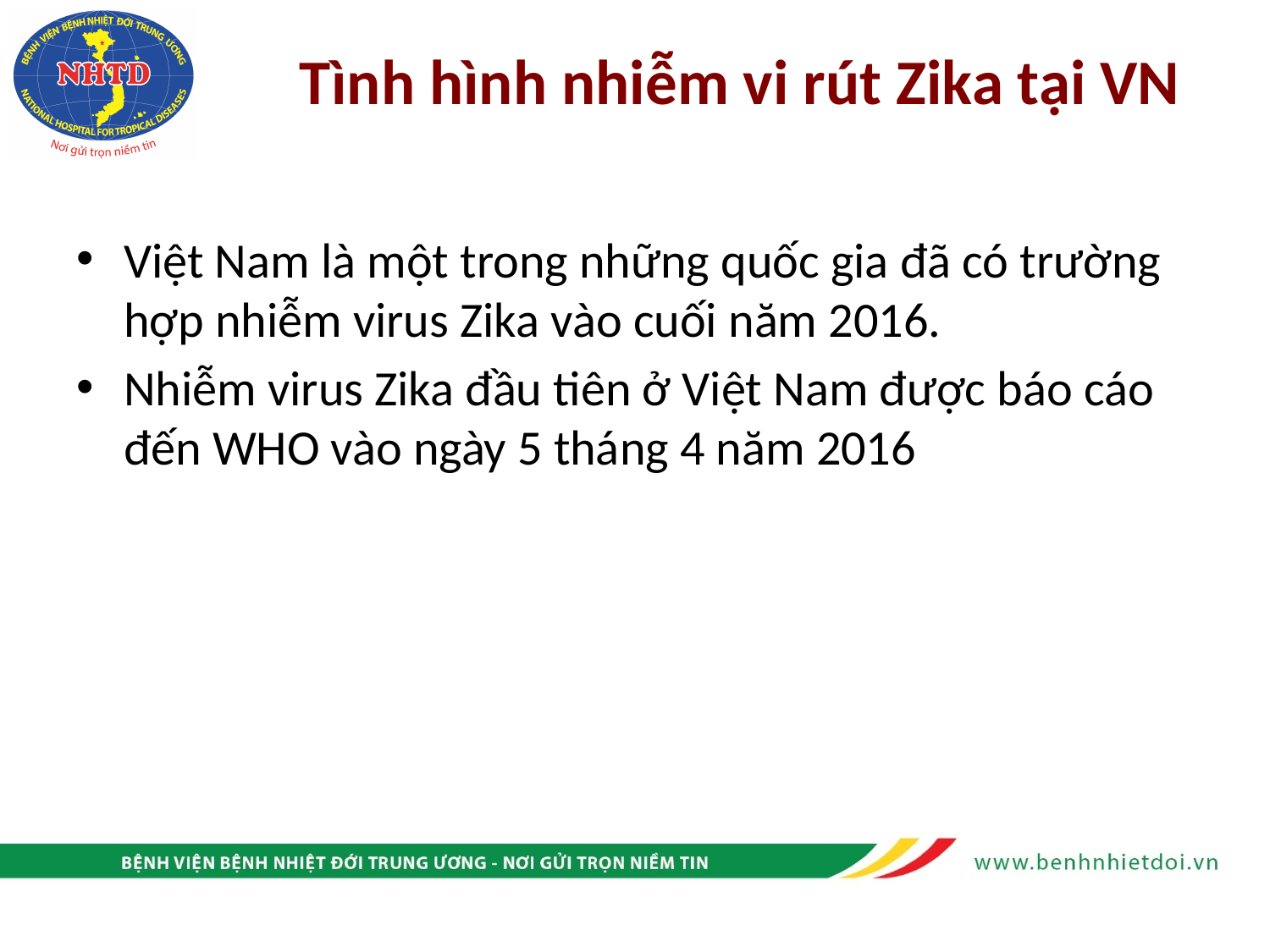

# Tình hình nhiễm vi rút Zika tại VN
Việt Nam là một trong những quốc gia đã có trường hợp nhiễm virus Zika vào cuối năm 2016.
Nhiễm virus Zika đầu tiên ở Việt Nam được báo cáo đến WHO vào ngày 5 tháng 4 năm 2016